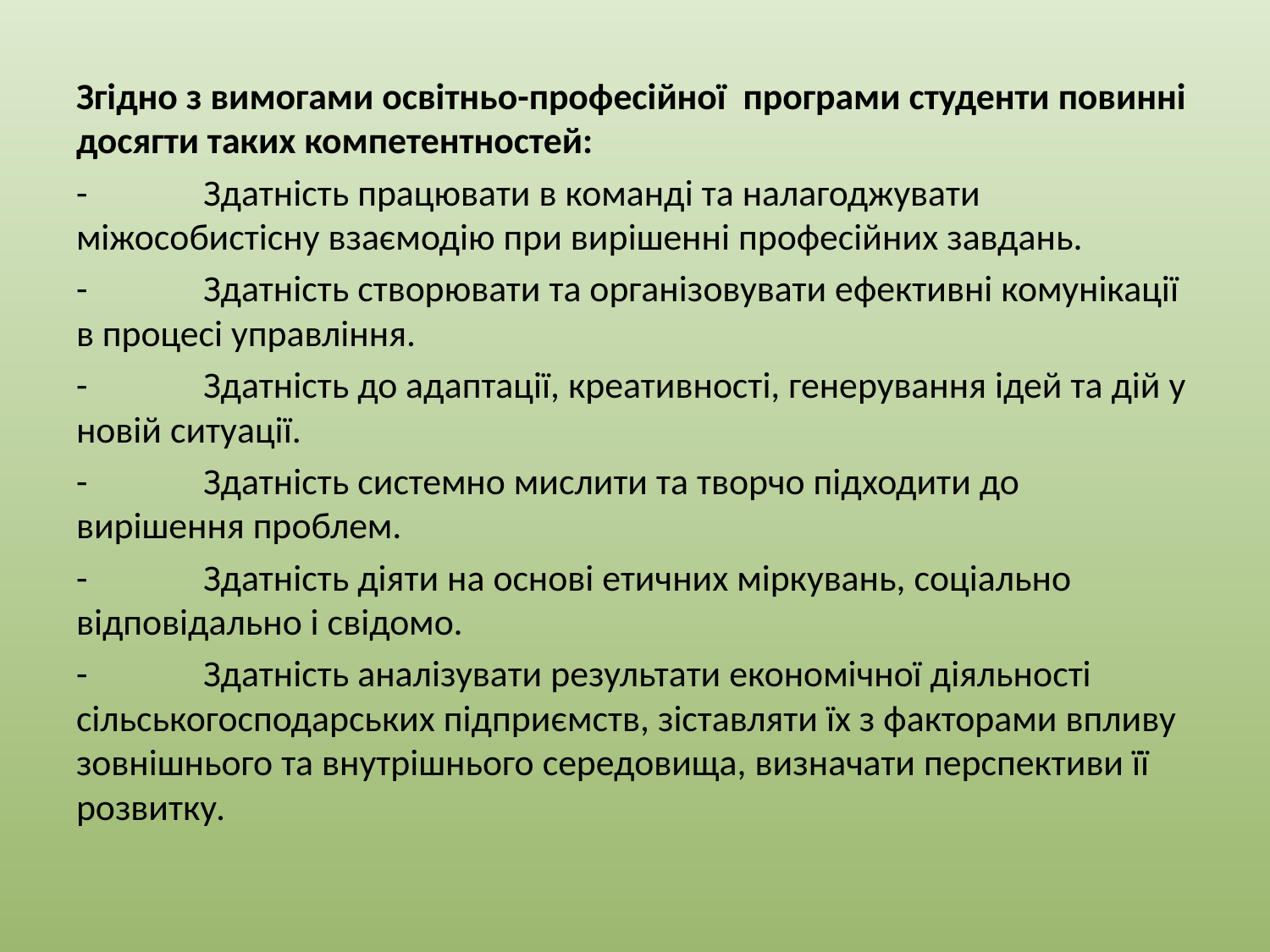

Згідно з вимогами освітньо-професійної  програми студенти повинні досягти таких компетентностей:
-	Здатність працювати в команді та налагоджувати міжособистісну взаємодію при вирішенні професійних завдань.
-	Здатність створювати та організовувати ефективні комунікації в процесі управління.
-	Здатність до адаптації, креативності, генерування ідей та дій у новій ситуації.
-	Здатність системно мислити та творчо підходити до вирішення проблем.
-	Здатність діяти на основі етичних міркувань, соціально відповідально і свідомо.
-	Здатність аналізувати результати економічної діяльності сільськогосподарських підприємств, зіставляти їх з факторами впливу зовнішнього та внутрішнього середовища, визначати перспективи її розвитку.